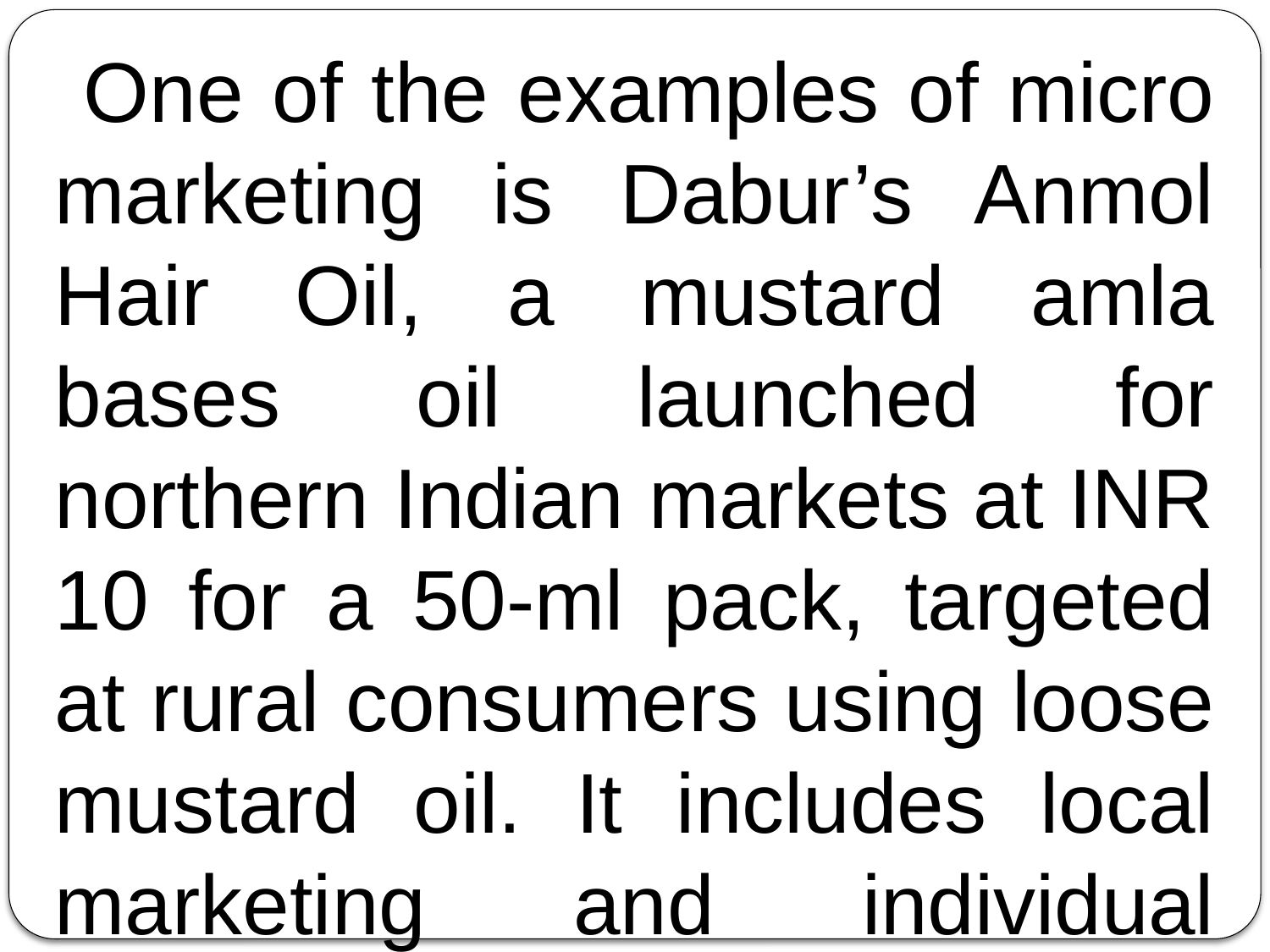

One of the examples of micro marketing is Dabur’s Anmol Hair Oil, a mustard amla bases oil launched for northern Indian markets at INR 10 for a 50-ml pack, targeted at rural consumers using loose mustard oil. It includes local marketing and individual marketing.